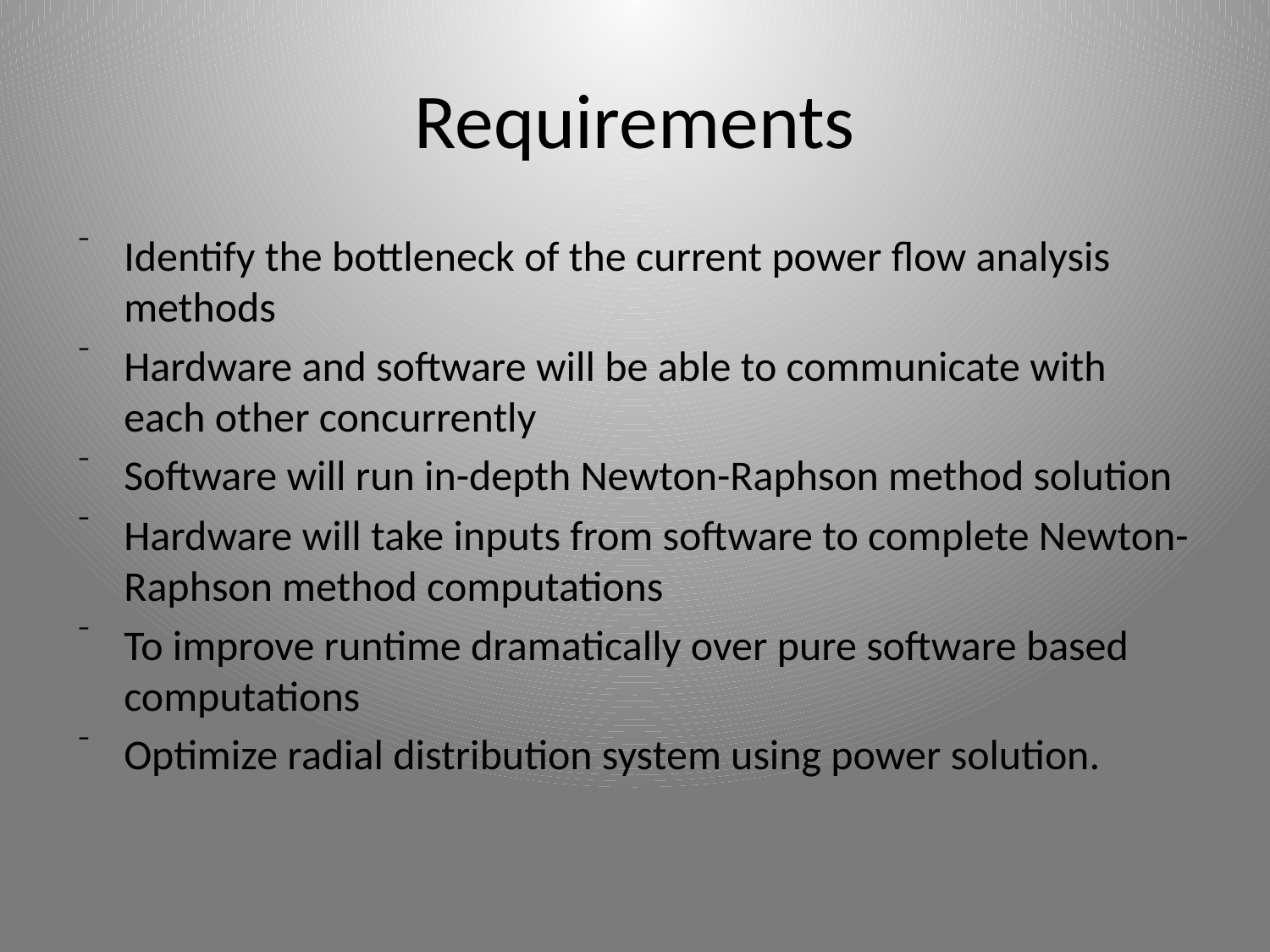

# Requirements
Identify the bottleneck of the current power flow analysis methods
Hardware and software will be able to communicate with each other concurrently
Software will run in-depth Newton-Raphson method solution
Hardware will take inputs from software to complete Newton-Raphson method computations
To improve runtime dramatically over pure software based computations
Optimize radial distribution system using power solution.